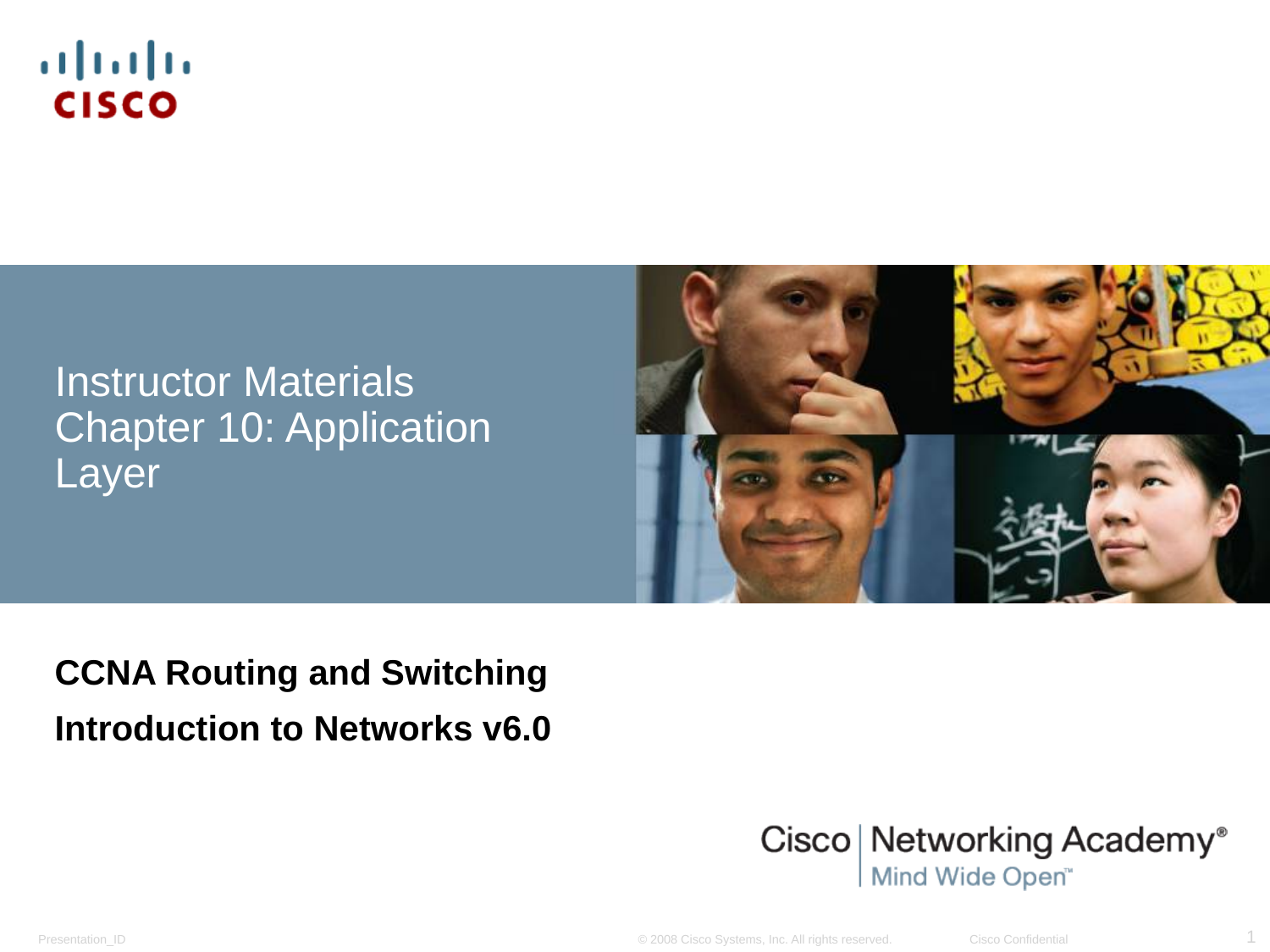

# Instructor Materials Chapter 10: Application Layer
CCNA Routing and Switching
Introduction to Networks v6.0